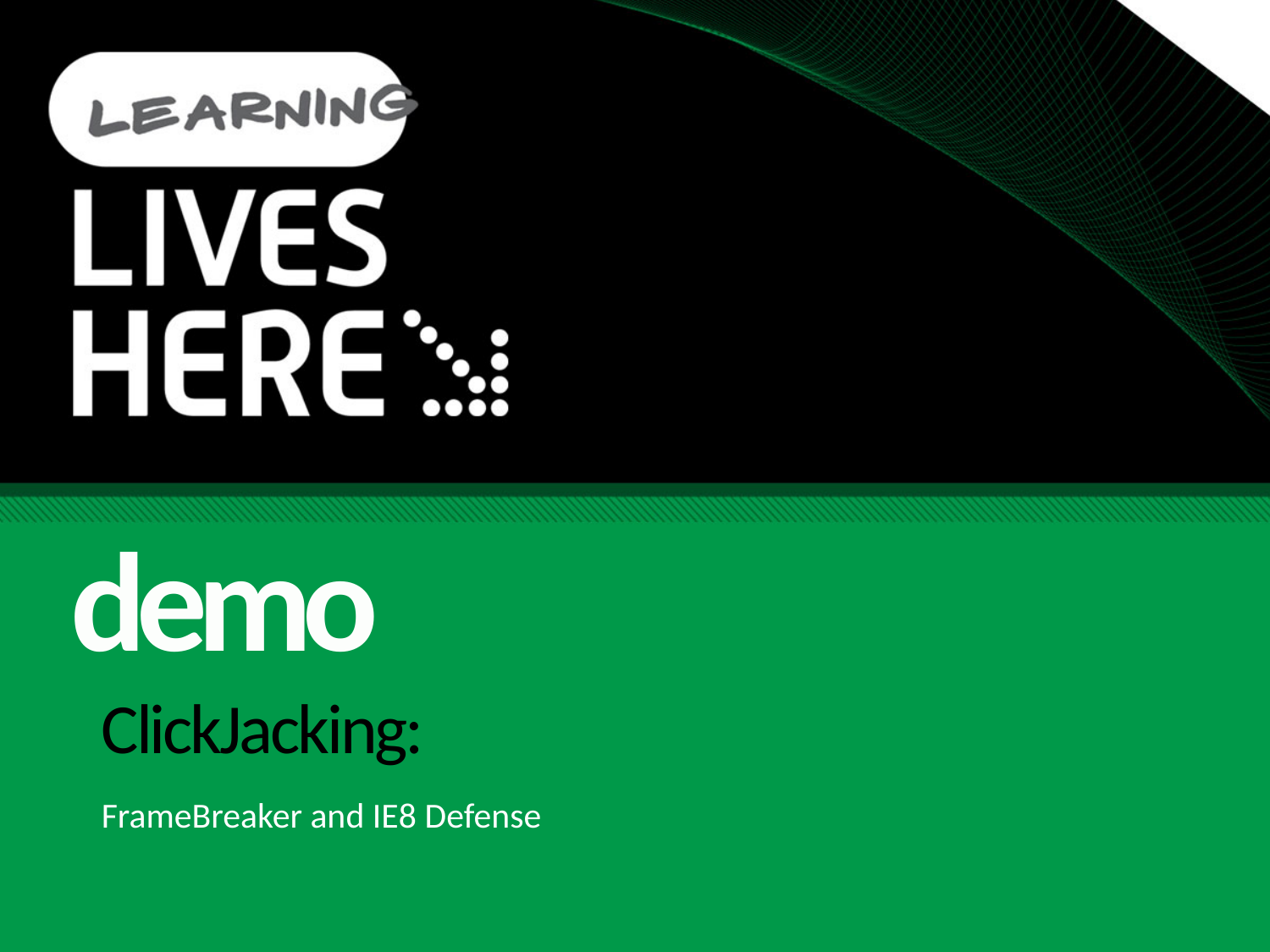

demo
# ClickJacking:
FrameBreaker and IE8 Defense